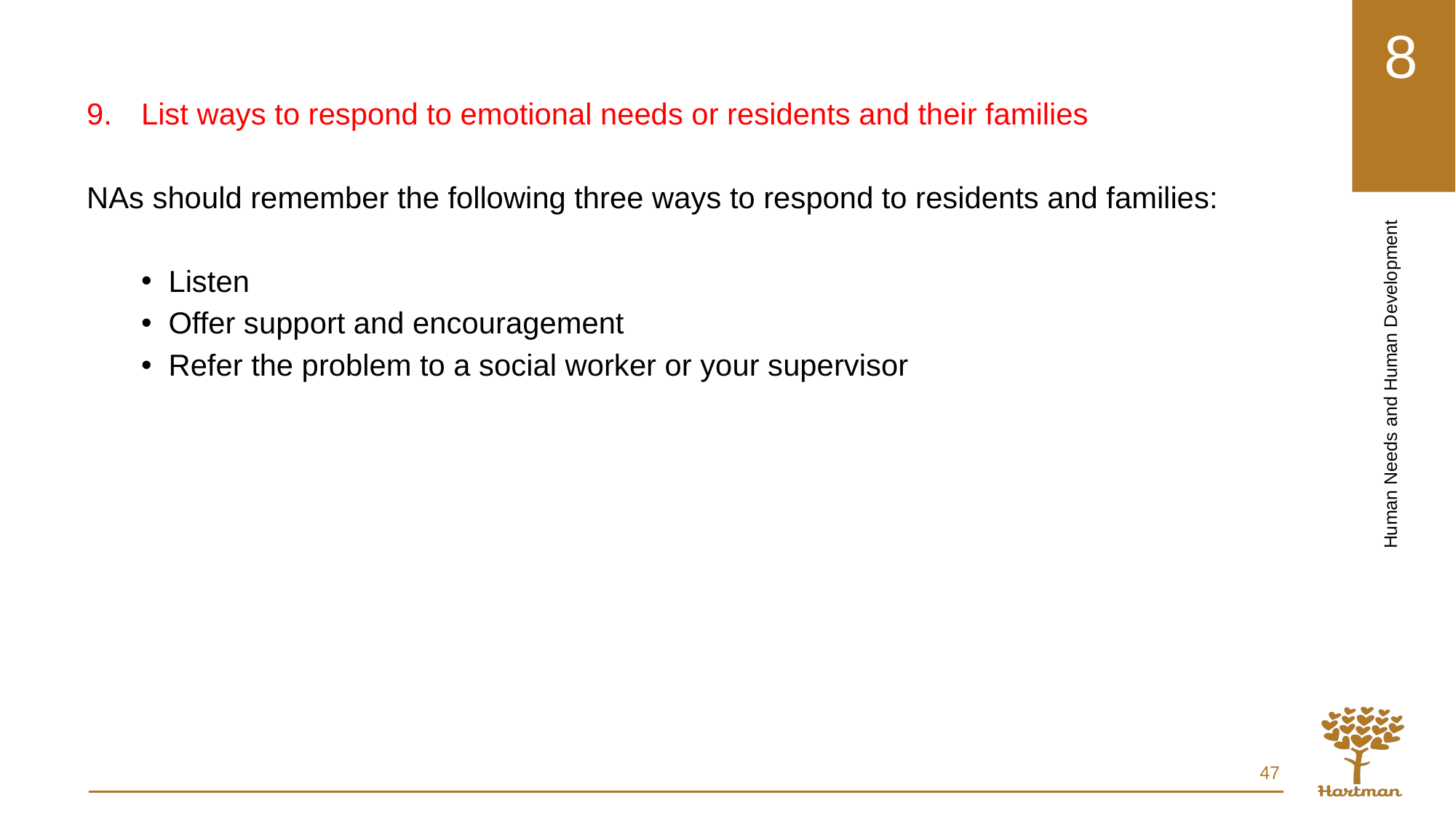

List ways to respond to emotional needs or residents and their families

NAs should remember the following three ways to respond to residents and families:

Listen
Offer support and encouragement
Refer the problem to a social worker or your supervisor

47